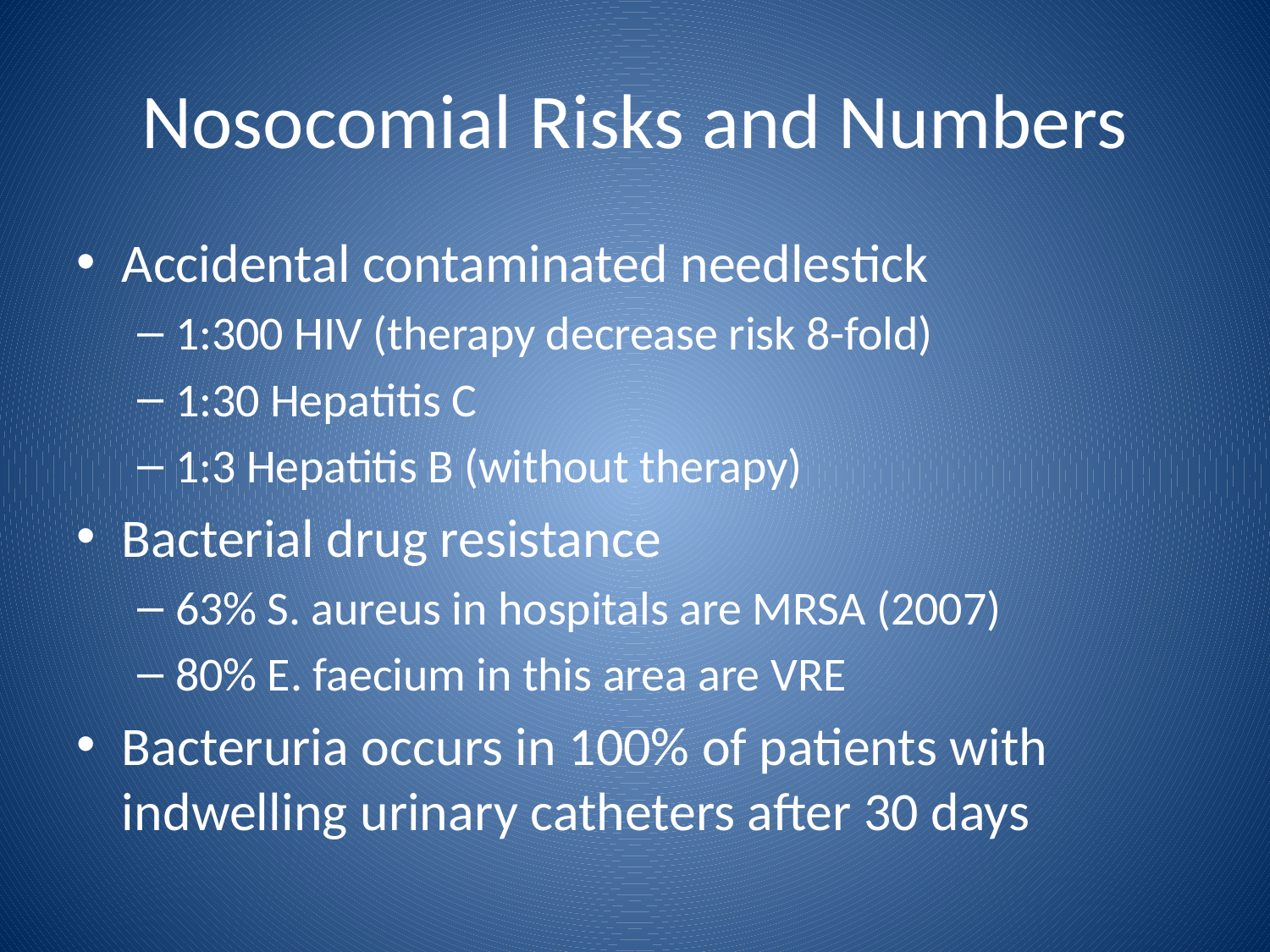

# Nosocomial Risks and Numbers
Accidental contaminated needlestick
1:300 HIV (therapy decrease risk 8-fold)
1:30 Hepatitis C
1:3 Hepatitis B (without therapy)
Bacterial drug resistance
63% S. aureus in hospitals are MRSA (2007)
80% E. faecium in this area are VRE
Bacteruria occurs in 100% of patients with indwelling urinary catheters after 30 days